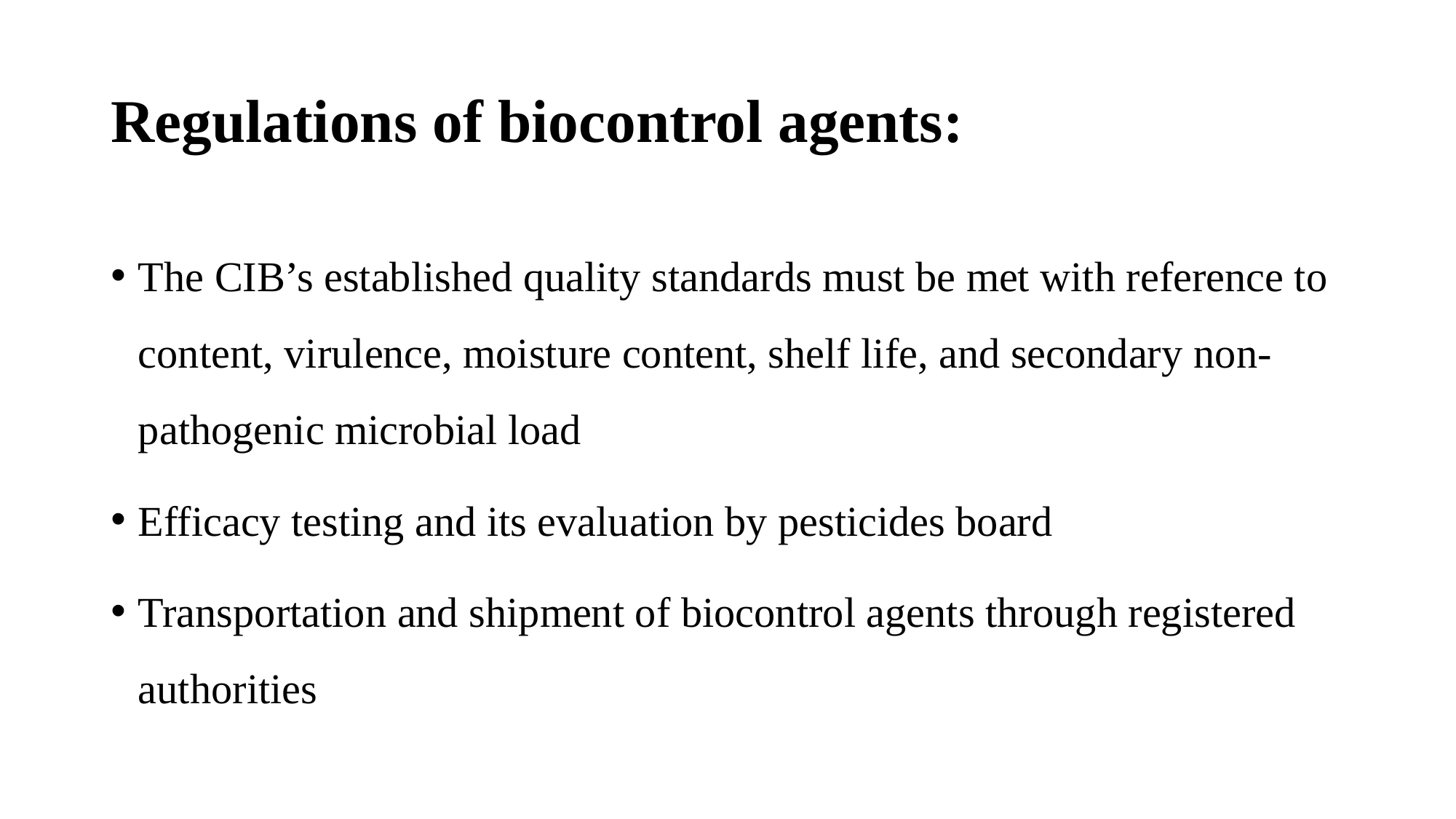

# Regulations of biocontrol agents:
The CIB’s established quality standards must be met with reference to content, virulence, moisture content, shelf life, and secondary non-pathogenic microbial load
Efficacy testing and its evaluation by pesticides board
Transportation and shipment of biocontrol agents through registered authorities